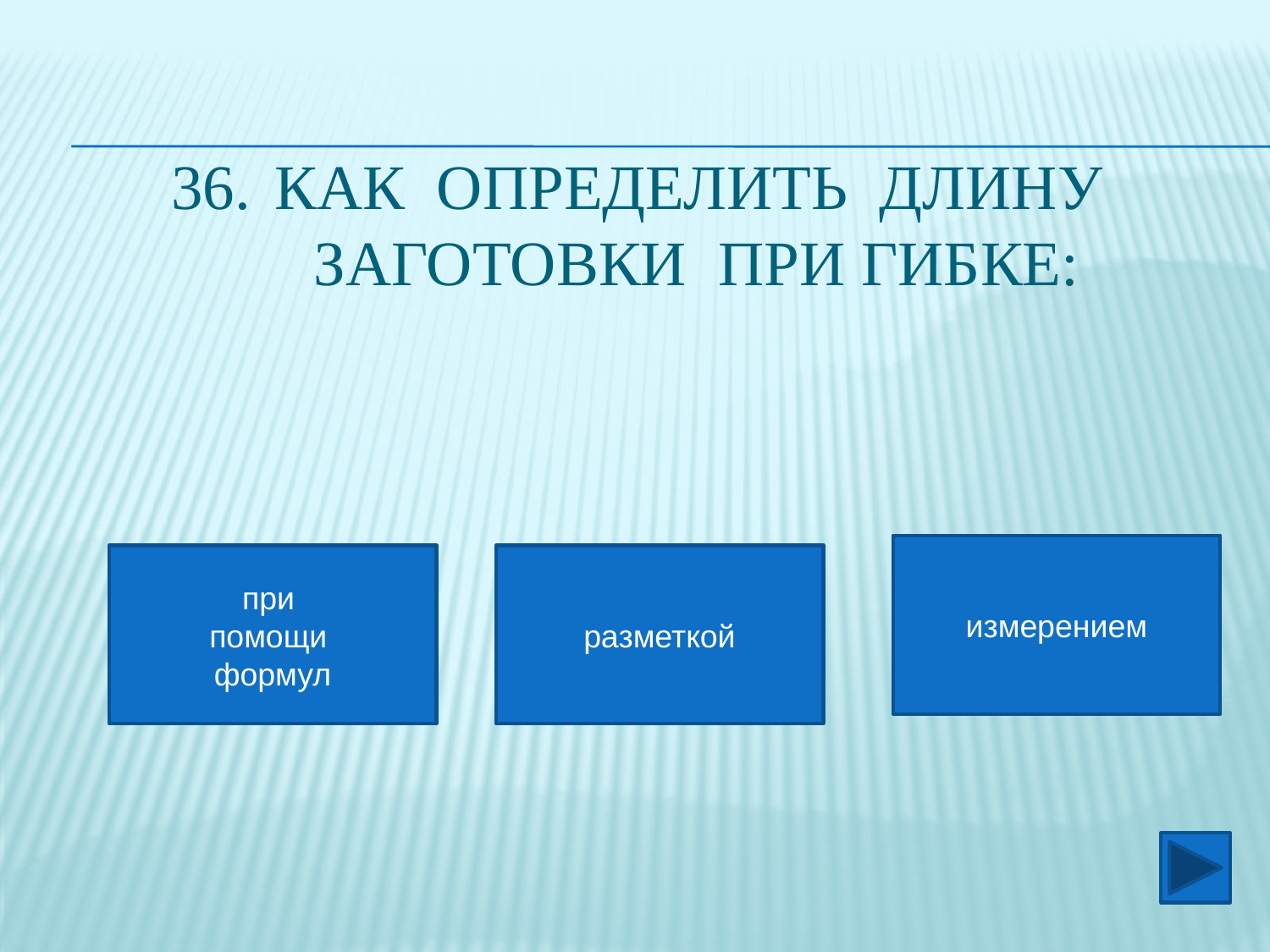

# Как  определить  длину  заготовки  при гибке:
измерением
при
помощи
формул
разметкой